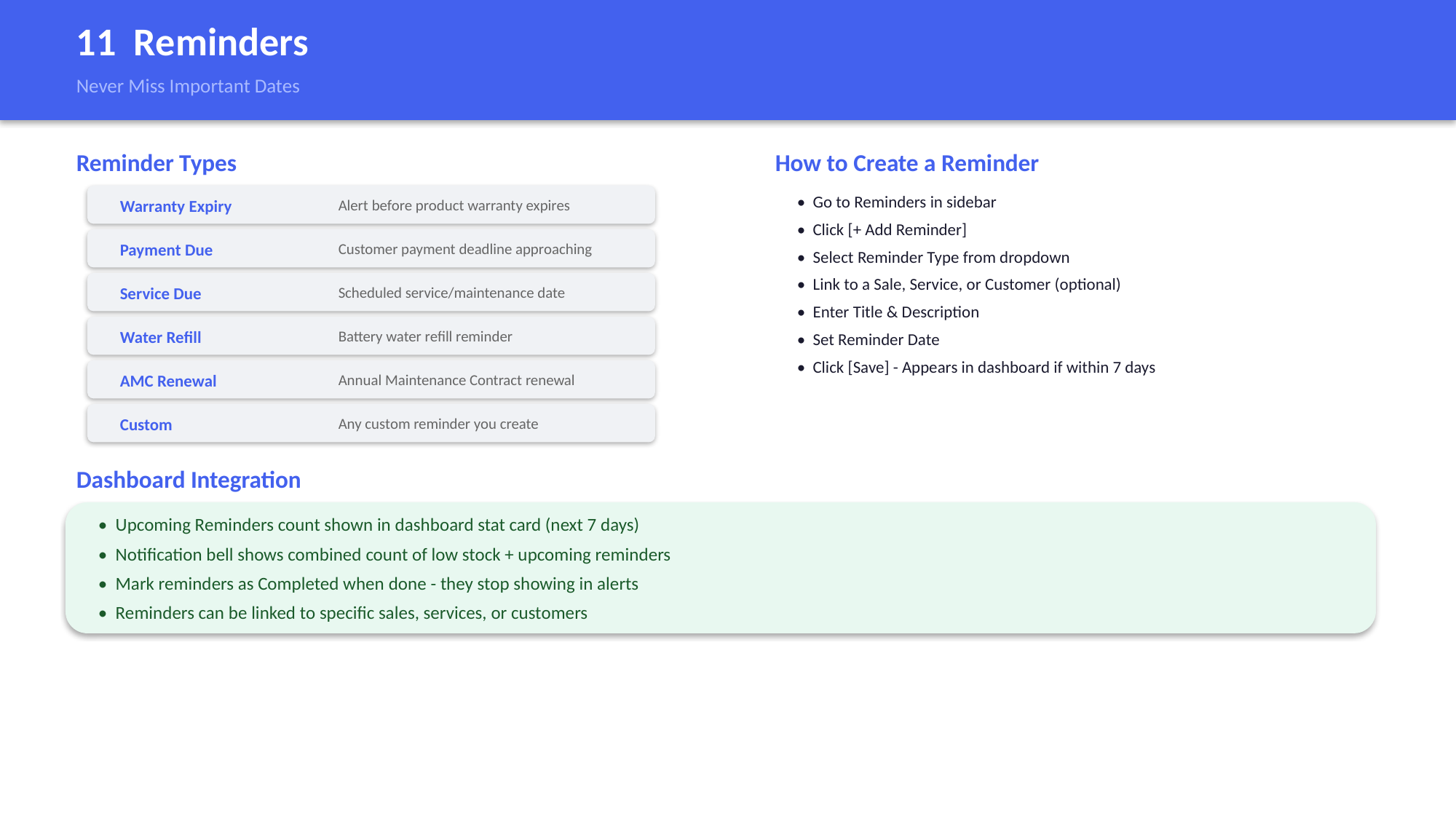

11  Reminders
Never Miss Important Dates
Reminder Types
How to Create a Reminder

•  Go to Reminders in sidebar
•  Click [+ Add Reminder]
•  Select Reminder Type from dropdown
•  Link to a Sale, Service, or Customer (optional)
•  Enter Title & Description
•  Set Reminder Date
•  Click [Save] - Appears in dashboard if within 7 days
Warranty Expiry
Alert before product warranty expires

Payment Due
Customer payment deadline approaching

Service Due
Scheduled service/maintenance date

Water Refill
Battery water refill reminder

AMC Renewal
Annual Maintenance Contract renewal

Custom
Any custom reminder you create
Dashboard Integration

•  Upcoming Reminders count shown in dashboard stat card (next 7 days)
•  Notification bell shows combined count of low stock + upcoming reminders
•  Mark reminders as Completed when done - they stop showing in alerts
•  Reminders can be linked to specific sales, services, or customers